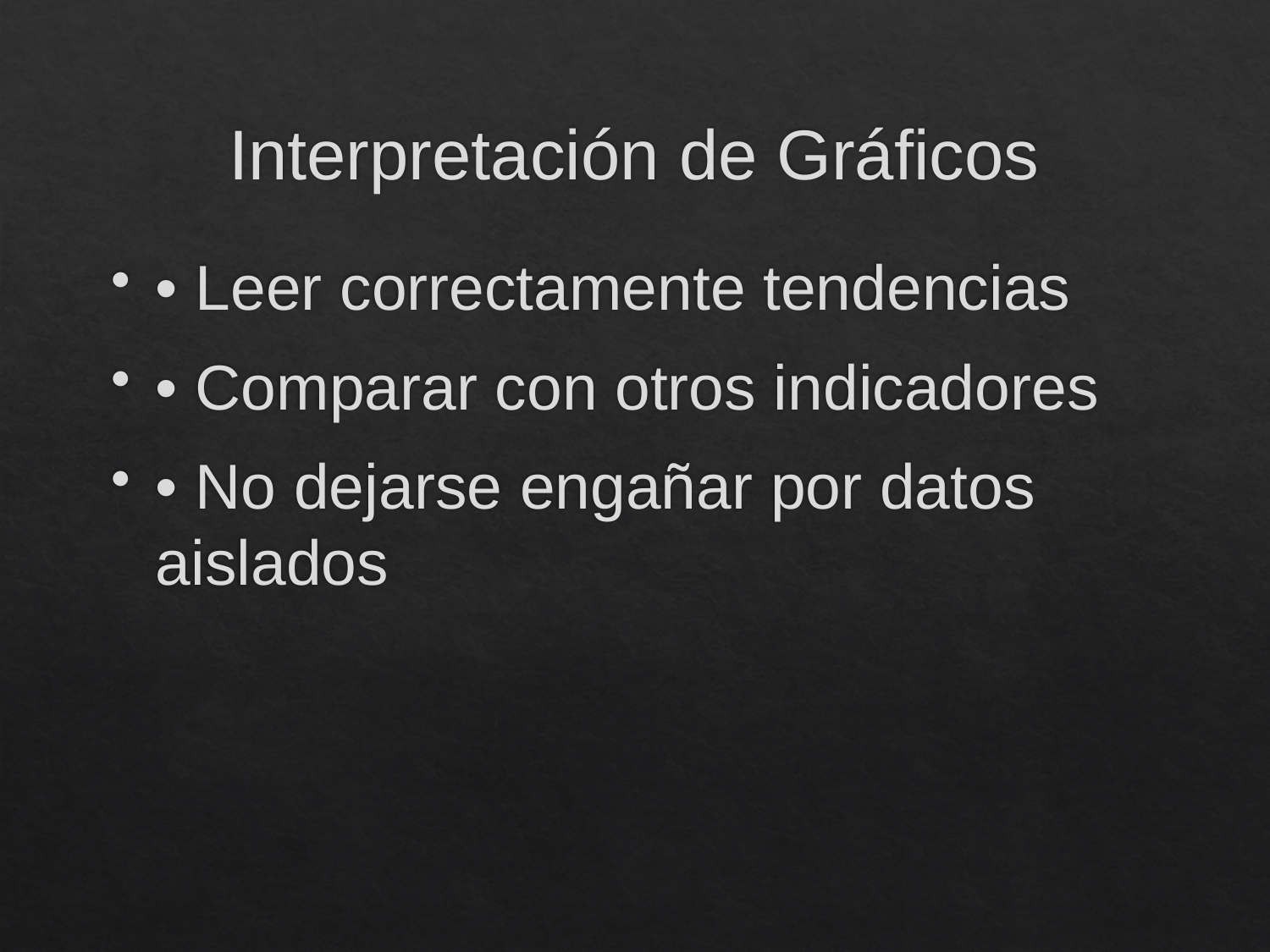

# Interpretación de Gráficos
• Leer correctamente tendencias
• Comparar con otros indicadores
• No dejarse engañar por datos aislados